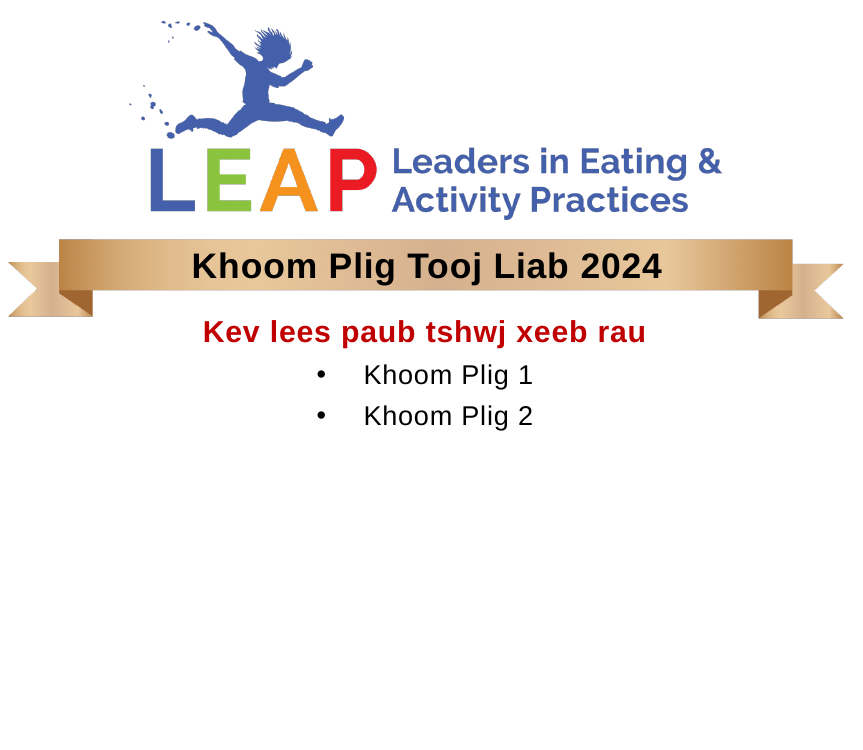

# Khoom Plig Tooj Liab 2024
Kev lees paub tshwj xeeb rau
Khoom Plig 1
Khoom Plig 2